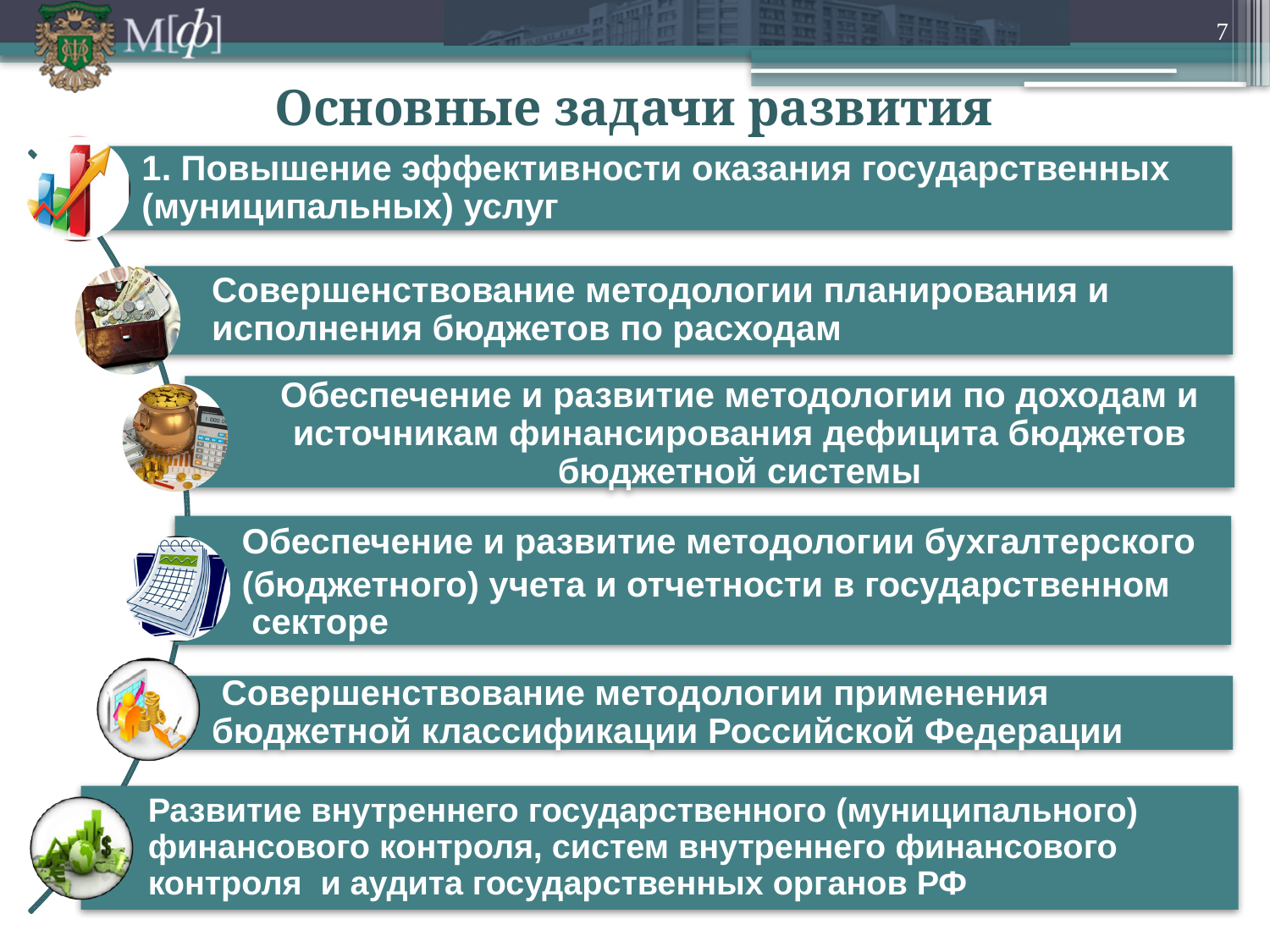

7
# Основные задачи развития
1. Повышение эффективности оказания государственных (муниципальных) услуг
Совершенствование методологии планирования и исполнения бюджетов по расходам

Обеспечение и развитие методологии по доходам и источникам финансирования дефицита бюджетов бюджетной системы

Обеспечение и развитие методологии бухгалтерского (бюджетного) учета и отчетности в государственном
 секторе
 Совершенствование методологии применения бюджетной классификации Российской Федерации
Развитие внутреннего государственного (муниципального) финансового контроля, систем внутреннего финансового контроля  и аудита государственных органов РФ